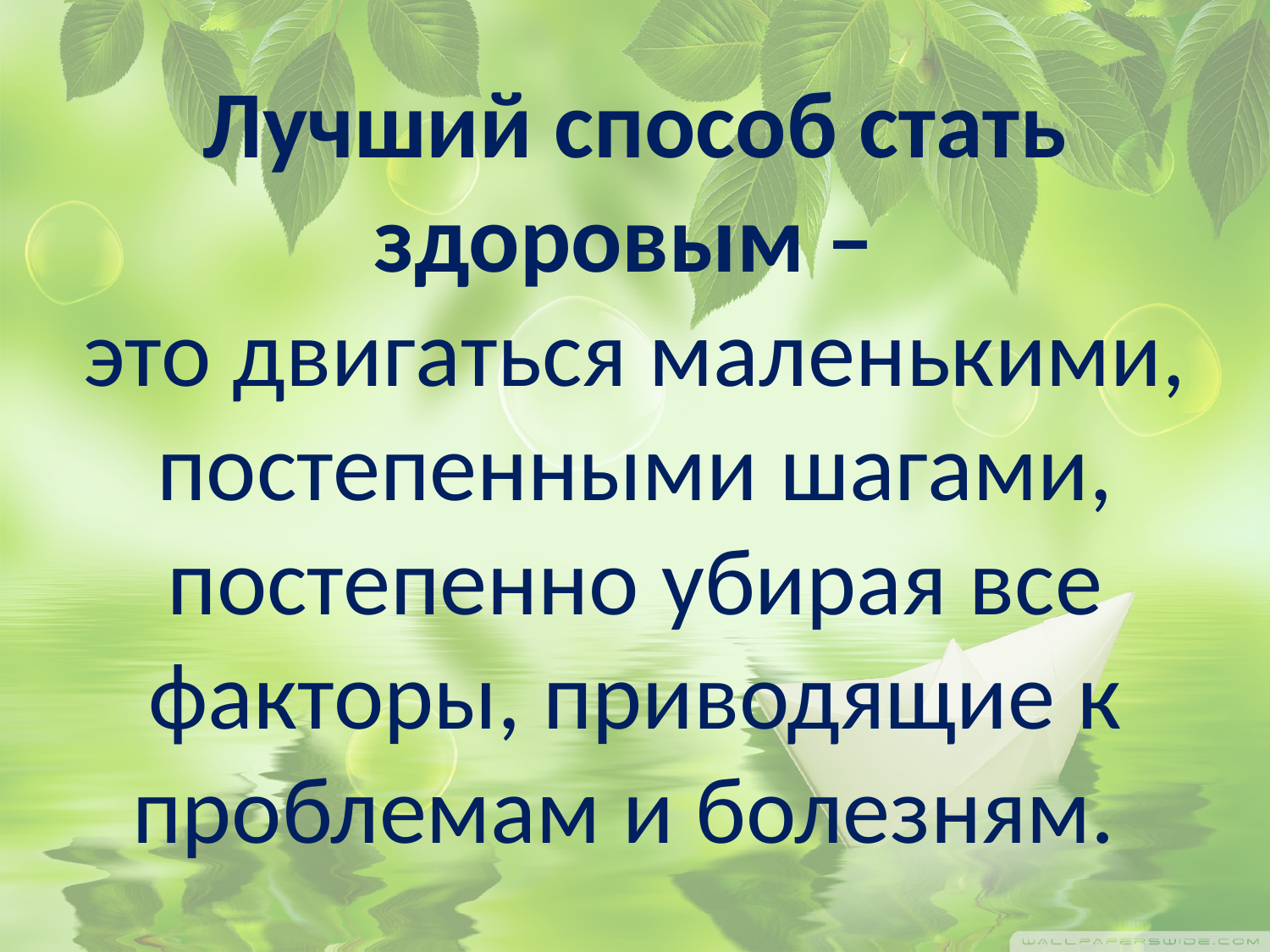

Лучший способ стать здоровым –
это двигаться маленькими, постепенными шагами, постепенно убирая все факторы, приводящие к проблемам и болезням.